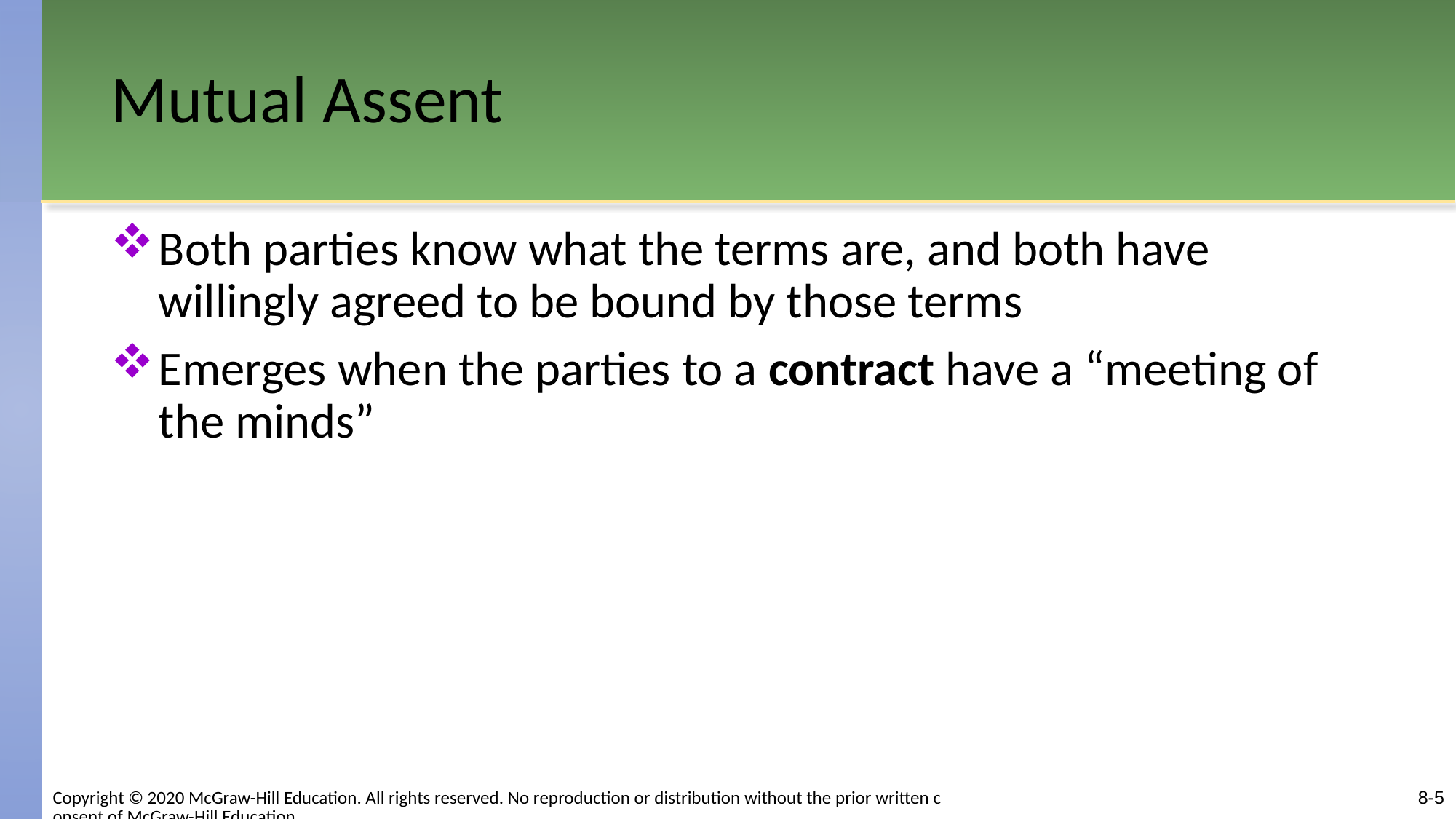

# Mutual Assent
Both parties know what the terms are, and both have willingly agreed to be bound by those terms
Emerges when the parties to a contract have a “meeting of the minds”
Copyright © 2020 McGraw-Hill Education. All rights reserved. No reproduction or distribution without the prior written consent of McGraw-Hill Education.
8-5